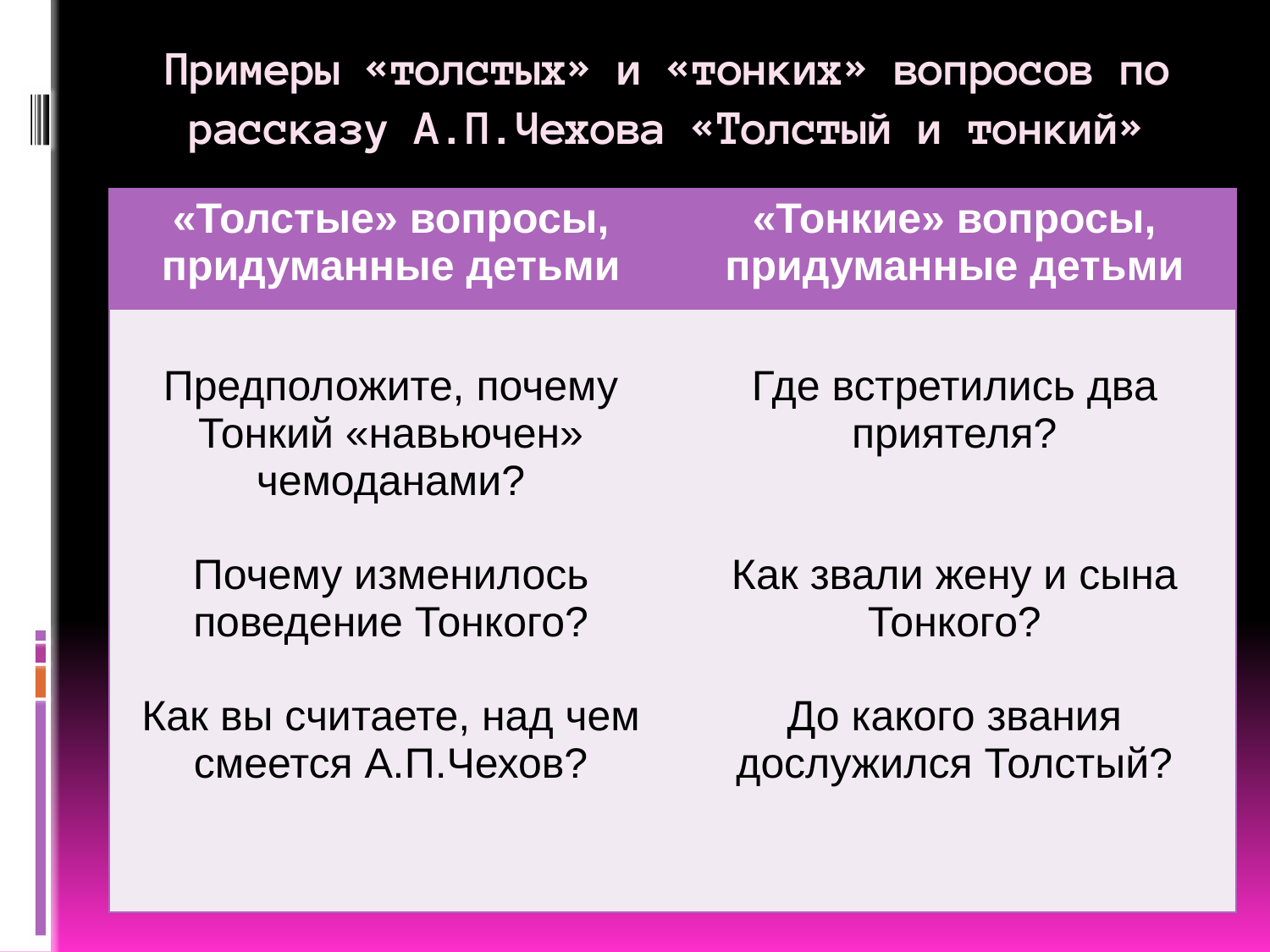

# Примеры «толстых» и «тонких» вопросов по рассказу А.П.Чехова «Толстый и тонкий»
| «Толстые» вопросы, придуманные детьми | «Тонкие» вопросы, придуманные детьми |
| --- | --- |
| Предположите, почему Тонкий «навьючен» чемоданами? Почему изменилось поведение Тонкого? Как вы считаете, над чем смеется А.П.Чехов? | Где встретились два приятеля? Как звали жену и сына Тонкого? До какого звания дослужился Толстый? |